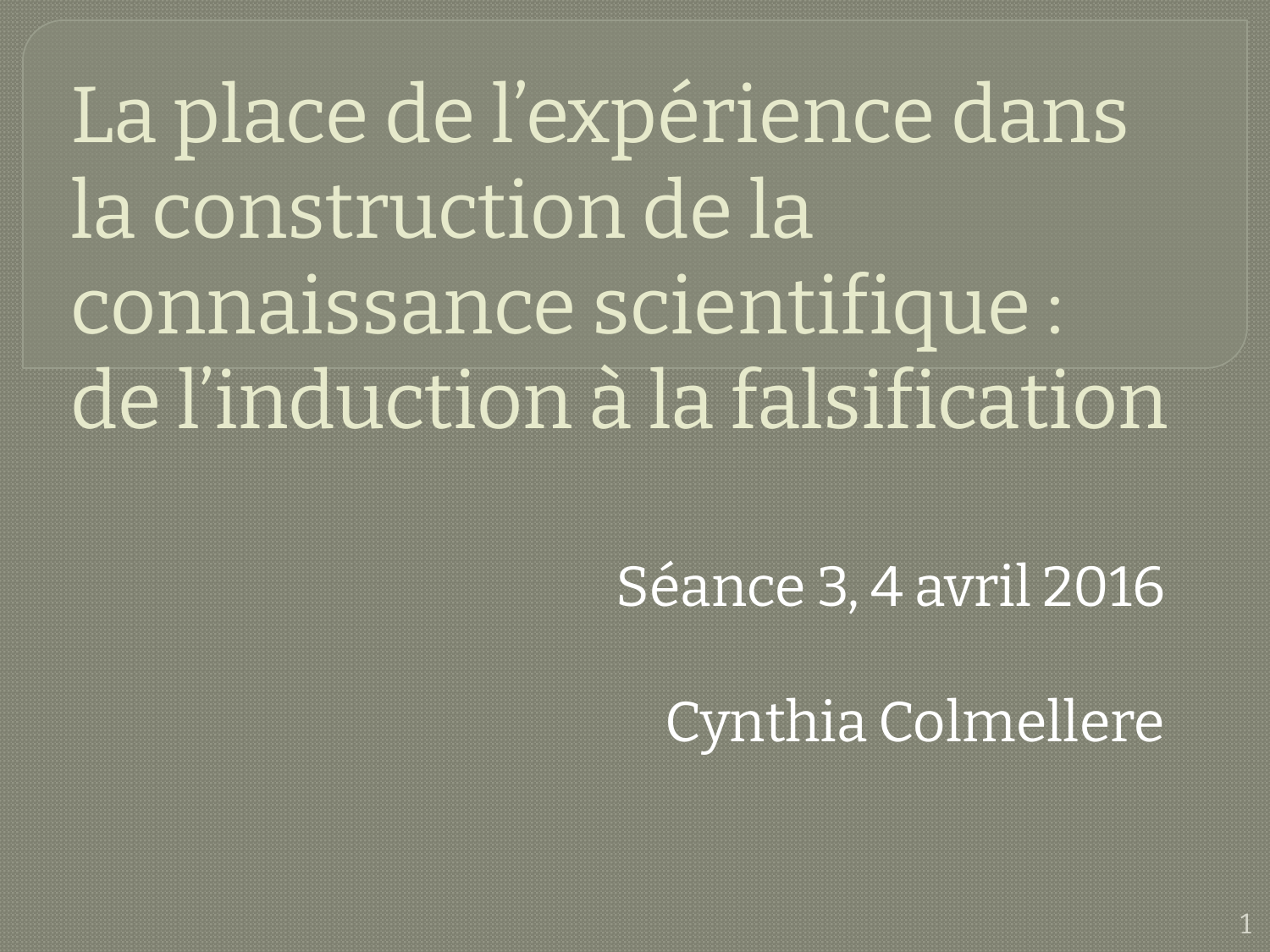

# La place de l’expérience dans la construction de la connaissance scientifique : de l’induction à la falsification
Séance 3, 4 avril 2016

Cynthia Colmellere
1